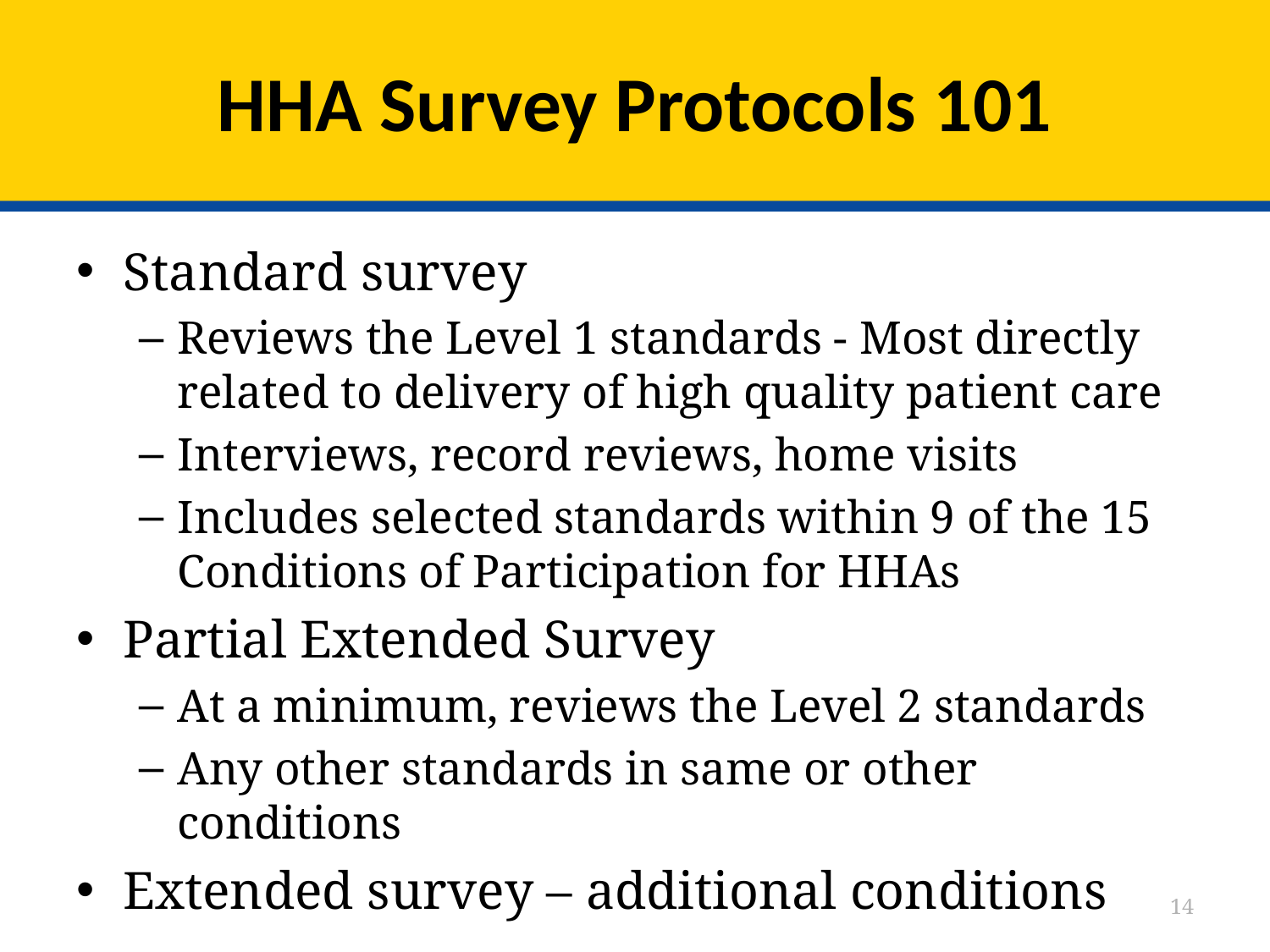

# HHA Survey Protocols 101
Standard survey
Reviews the Level 1 standards - Most directly related to delivery of high quality patient care
Interviews, record reviews, home visits
Includes selected standards within 9 of the 15 Conditions of Participation for HHAs
Partial Extended Survey
At a minimum, reviews the Level 2 standards
Any other standards in same or other conditions
Extended survey – additional conditions
14